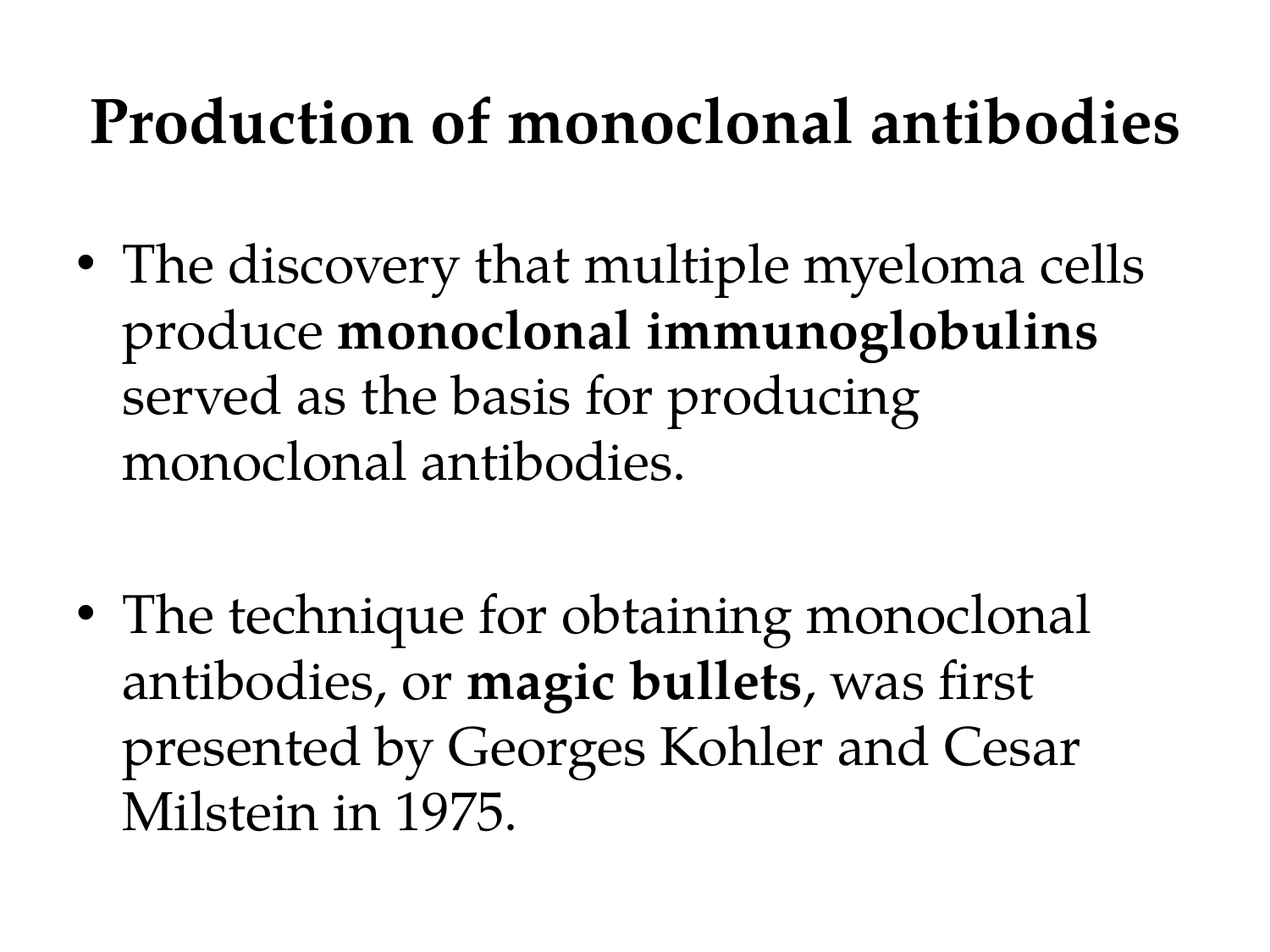

# Production of monoclonal antibodies
The discovery that multiple myeloma cells produce monoclonal immunoglobulins served as the basis for producing monoclonal antibodies.

The technique for obtaining monoclonal antibodies, or magic bullets, was first presented by Georges Kohler and Cesar Milstein in 1975.